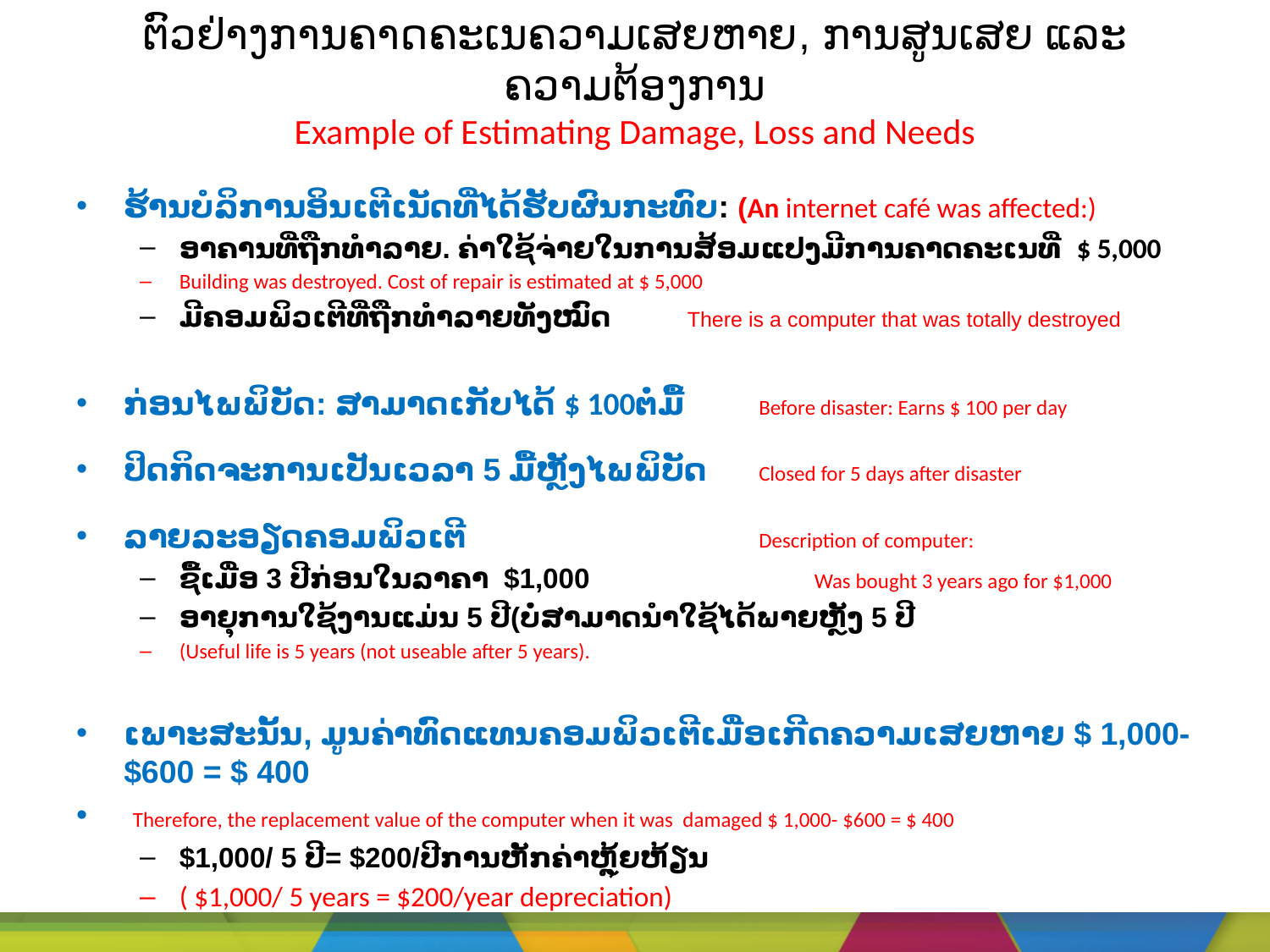

# ຕົວຢ່າງການຄາດຄະເນຄວາມເສຍຫາຍ, ການສູນເສຍ ແລະຄວາມຕ້ອງການ Example of Estimating Damage, Loss and Needs
ຮ້ານບໍລິການອິນເຕີເນັດທີ່ໄດ້ຮັບຜົນກະທົບ: (An internet café was affected:)
ອາຄານທີ່ຖືກທຳລາຍ. ຄ່າໃຊ້ຈ່າຍໃນການສ້ອມແປງມີການຄາດຄະເນທີ່  $ 5,000
Building was destroyed. Cost of repair is estimated at $ 5,000
ມີຄອມພິວເຕີທີ່ຖືກທຳລາຍທັງໝົດ  	There is a computer that was totally destroyed

ກ່ອນໄພພິບັດ: ສາມາດເກັບໄດ້ $ 100ຕໍ່ມື້  	Before disaster: Earns $ 100 per day

ປິດກິດຈະການເປັນເວລາ 5 ມື້ຫຼັງໄພພິບັດ  	Closed for 5 days after disaster

ລາຍລະອຽດຄອມພິວເຕີ  			Description of computer:
ຊື້ເມື່ອ 3 ປີກ່ອນໃນລາຄາ  $1,000  		Was bought 3 years ago for $1,000
ອາຍຸການໃຊ້ງານແມ່ນ 5 ປີ(ບໍ່ສາມາດນຳໃຊ້ໄດ້ພາຍຫຼັງ 5 ປີ
(Useful life is 5 years (not useable after 5 years).

ເພາະສະນັ້ນ, ມູນຄ່າທົດແທນຄອມພິວເຕີເມື່ອເກີດຄວາມເສຍຫາຍ $ 1,000- $600 = $ 400
 Therefore, the replacement value of the computer when it was  damaged $ 1,000- $600 = $ 400
$1,000/ 5 ປີ= $200/ປີການຫັກຄ່າຫຼຸ້ຍຫ້ຽນ
( $1,000/ 5 years = $200/year depreciation)